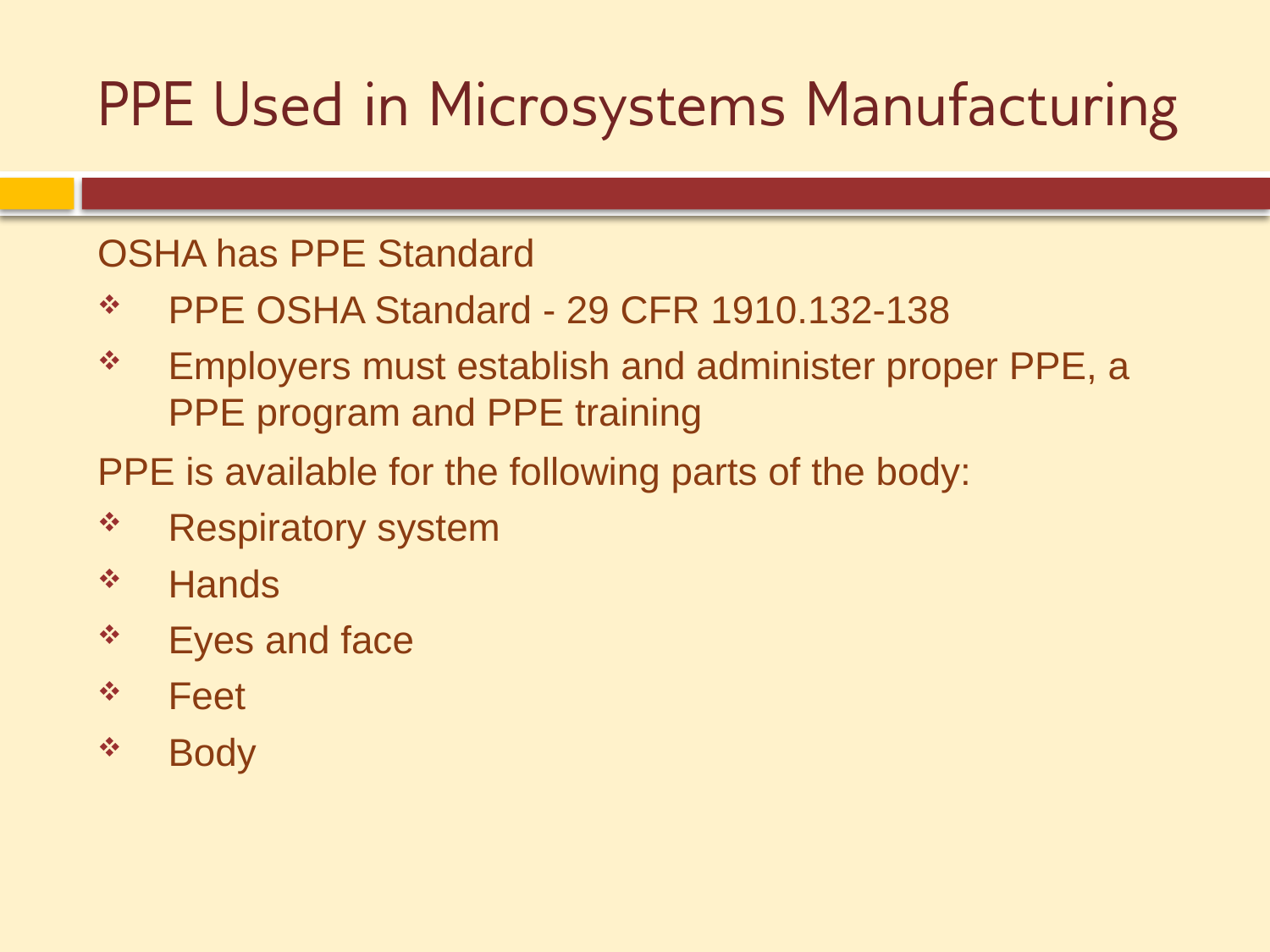

# PPE Used in Microsystems Manufacturing
OSHA has PPE Standard
PPE OSHA Standard - 29 CFR 1910.132-138
Employers must establish and administer proper PPE, a PPE program and PPE training
PPE is available for the following parts of the body:
Respiratory system
Hands
Eyes and face
Feet
Body